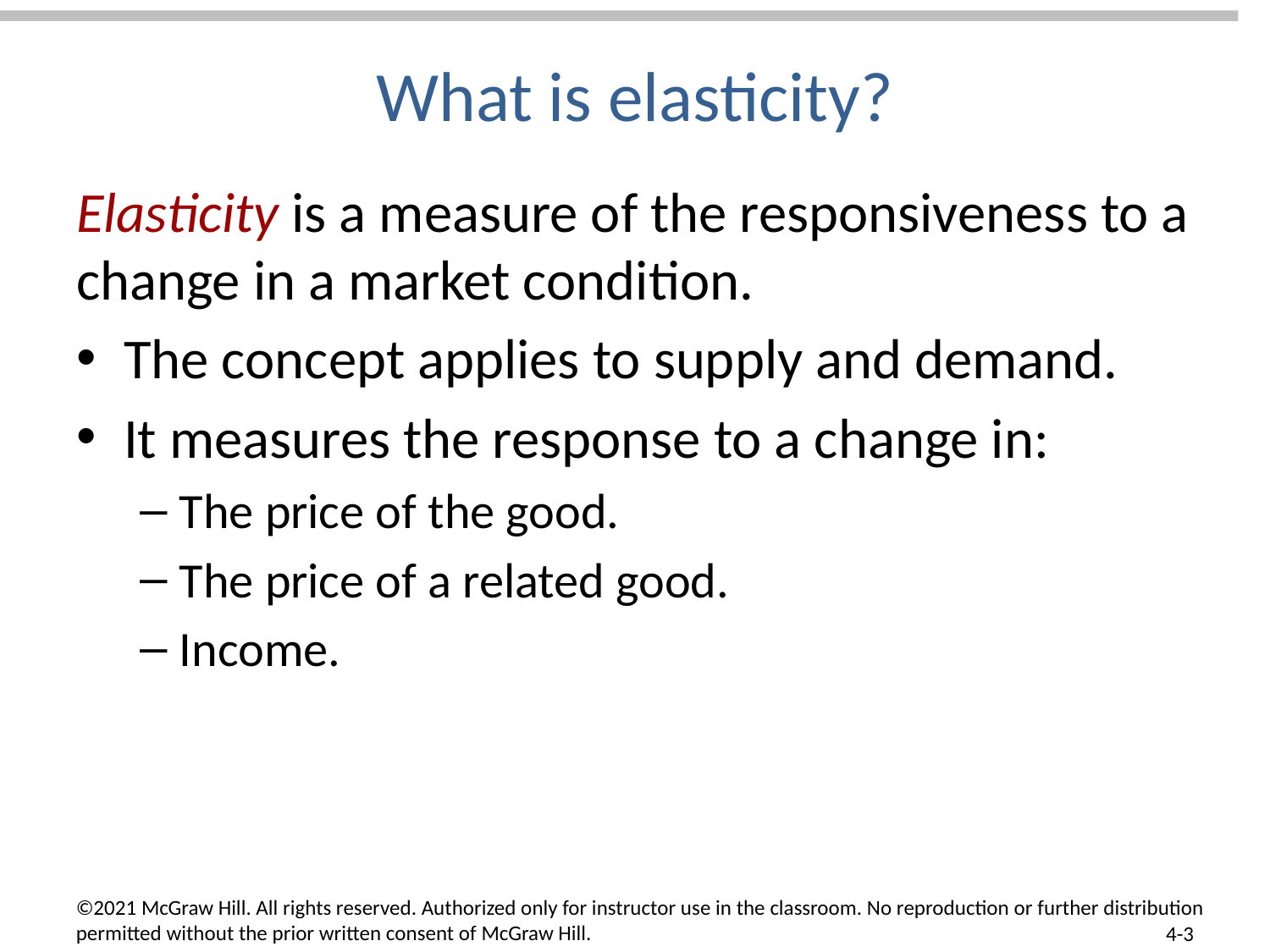

# What is elasticity?
Elasticity is a measure of the responsiveness to a change in a market condition.
The concept applies to supply and demand.
It measures the response to a change in:
The price of the good.
The price of a related good.
Income.